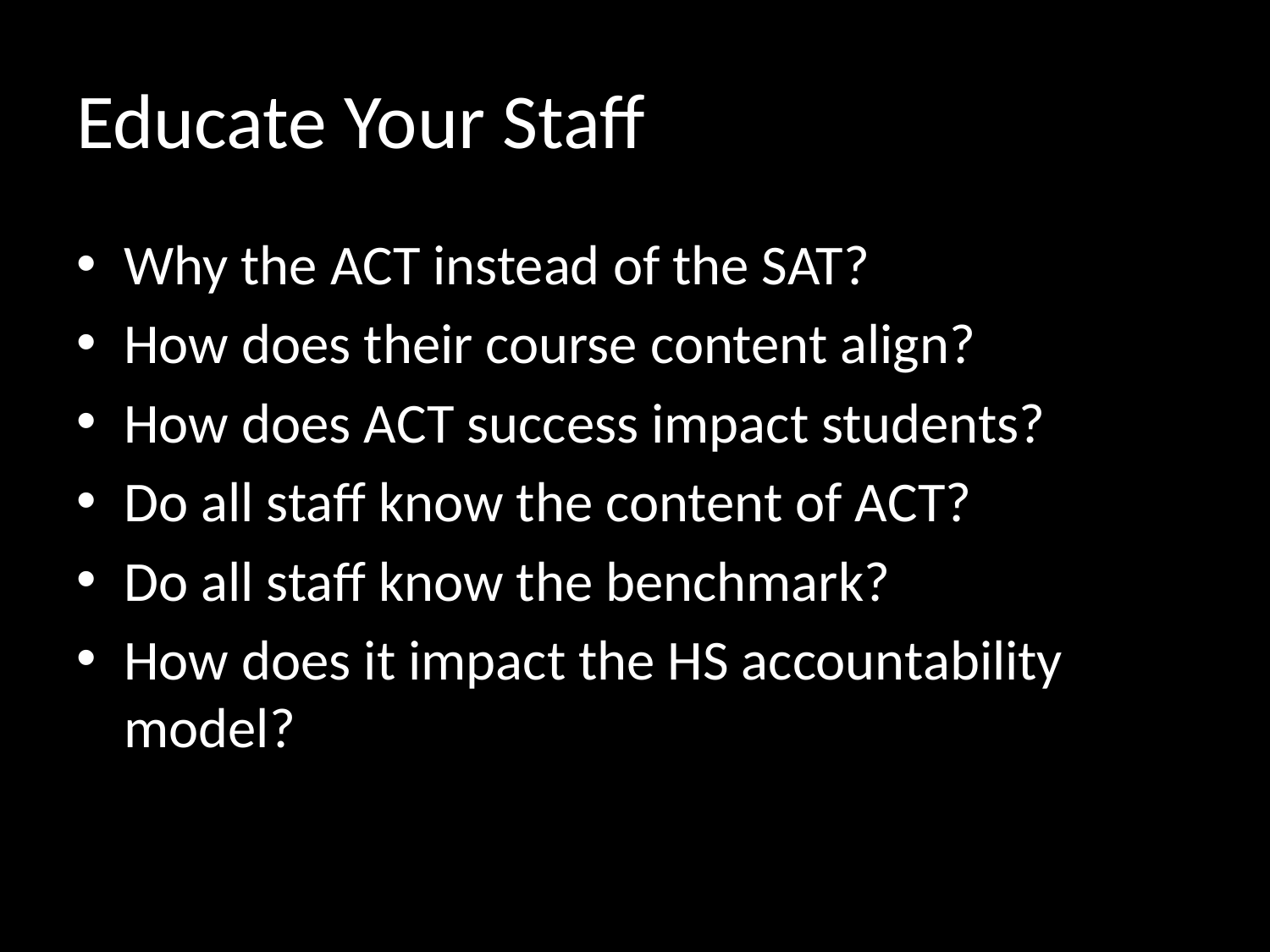

# Educate Your Staff
Why the ACT instead of the SAT?
How does their course content align?
How does ACT success impact students?
Do all staff know the content of ACT?
Do all staff know the benchmark?
How does it impact the HS accountability model?